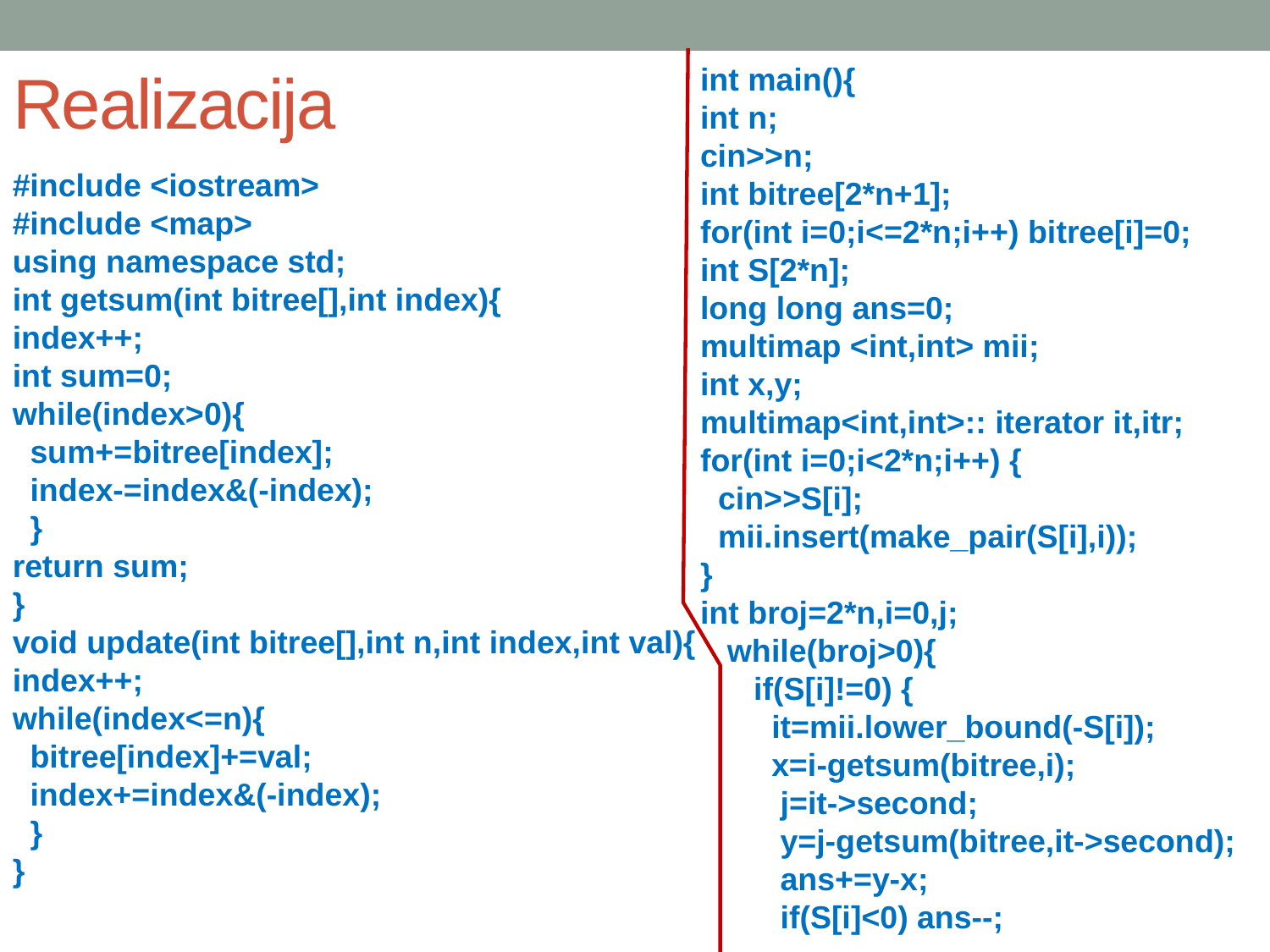

# Realizacija

int main(){
int n;
cin>>n;
int bitree[2*n+1];
for(int i=0;i<=2*n;i++) bitree[i]=0;
int S[2*n];
long long ans=0;
multimap <int,int> mii;
int x,y;
multimap<int,int>:: iterator it,itr;
for(int i=0;i<2*n;i++) {
  cin>>S[i];
  mii.insert(make_pair(S[i],i));
}
int broj=2*n,i=0,j;
   while(broj>0){
      if(S[i]!=0) {
        it=mii.lower_bound(-S[i]);
        x=i-getsum(bitree,i);
         j=it->second;
         y=j-getsum(bitree,it->second);
         ans+=y-x;
         if(S[i]<0) ans--;
#include <iostream>
#include <map>
using namespace std;
int getsum(int bitree[],int index){
index++;
int sum=0;
while(index>0){
  sum+=bitree[index];
  index-=index&(-index);
  }
return sum;
}
void update(int bitree[],int n,int index,int val){
index++;
while(index<=n){
  bitree[index]+=val;
  index+=index&(-index);
  }
}